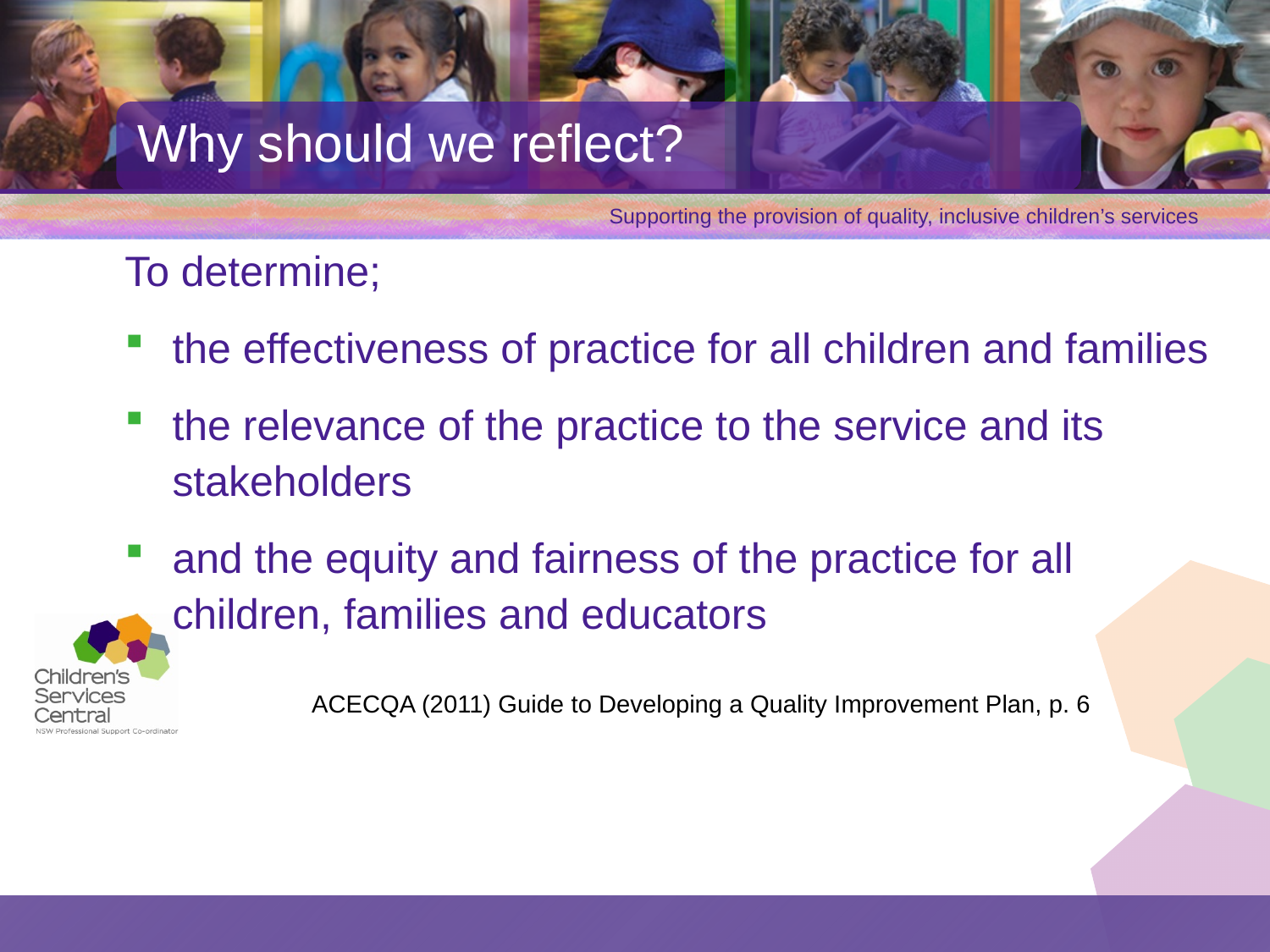

# Why should we reflect?
To determine;
the effectiveness of practice for all children and families
the relevance of the practice to the service and its stakeholders
and the equity and fairness of the practice for all children, families and educators

 ACECQA (2011) Guide to Developing a Quality Improvement Plan, p. 6